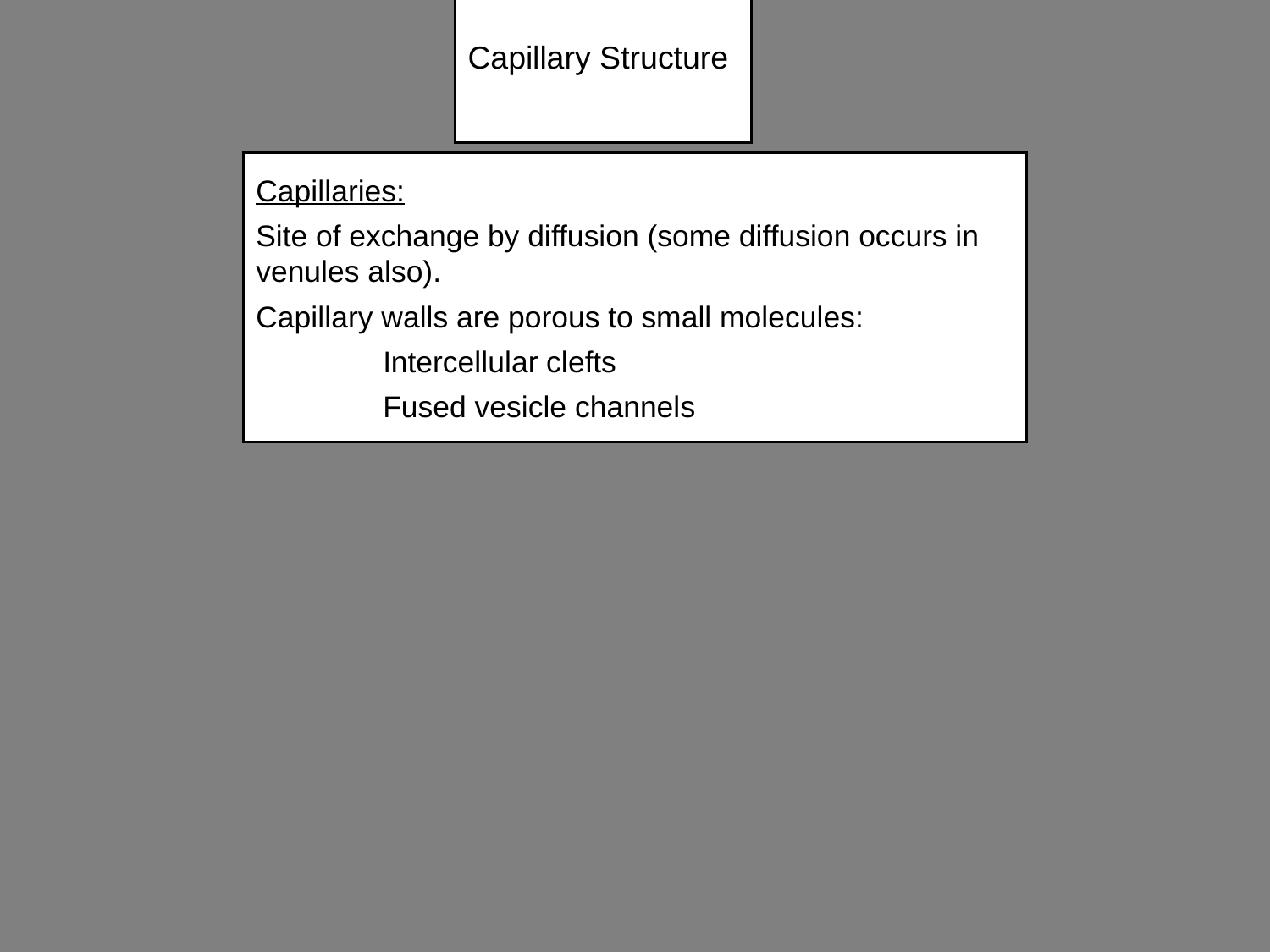

# Capillary Structure
Capillaries:
Site of exchange by diffusion (some diffusion occurs in venules also).
Capillary walls are porous to small molecules:
	Intercellular clefts
	Fused vesicle channels